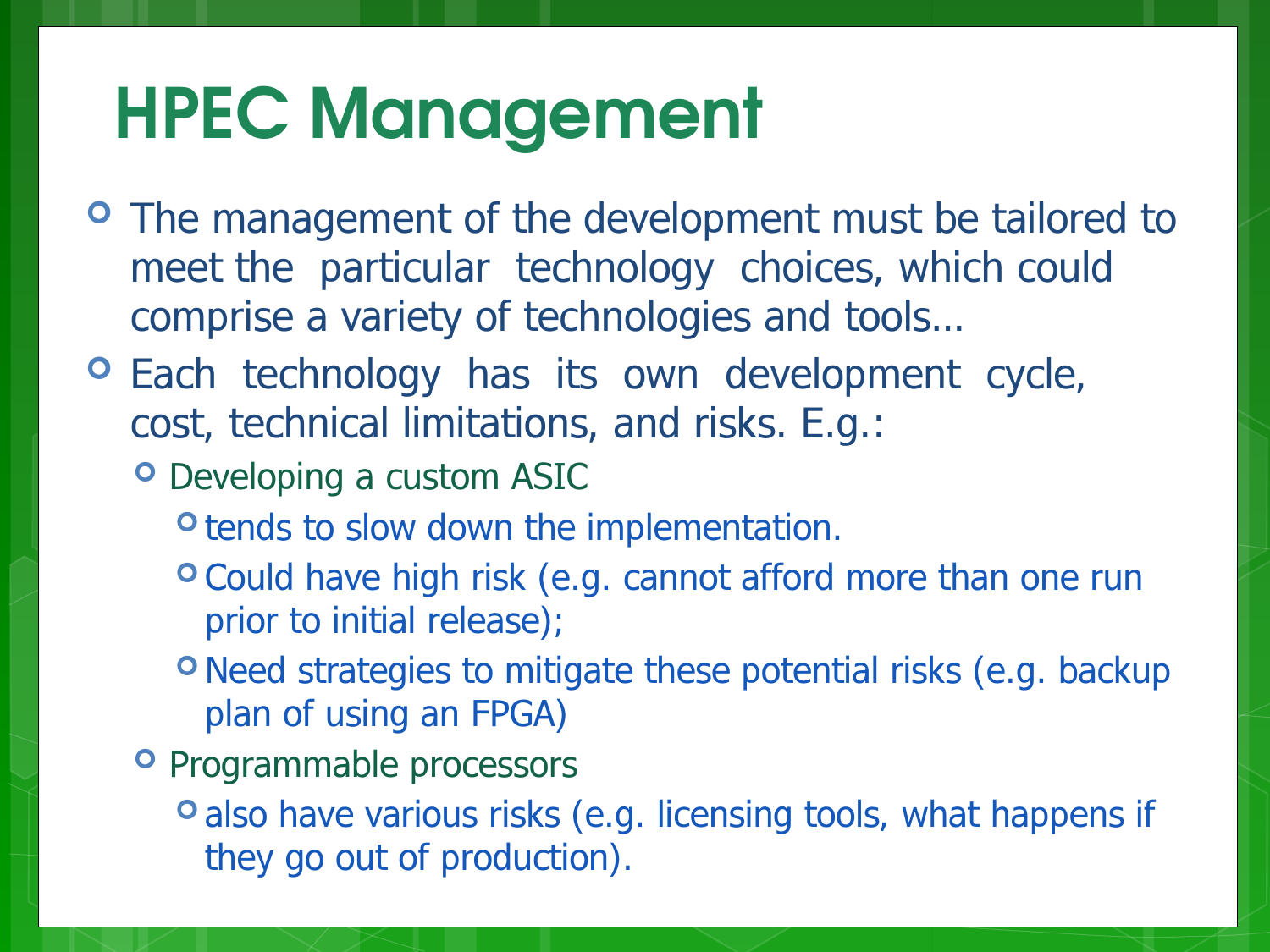

# HPEC Management
The management of the development must be tailored to meet the  particular  technology  choices, which could comprise a variety of technologies and tools…
Each  technology  has  its  own  development  cycle,  cost, technical limitations, and risks. E.g.:
Developing a custom ASIC
tends to slow down the implementation.
Could have high risk (e.g. cannot afford more than one run prior to initial release);
Need strategies to mitigate these potential risks (e.g. backup plan of using an FPGA)
Programmable processors
also have various risks (e.g. licensing tools, what happens if they go out of production).